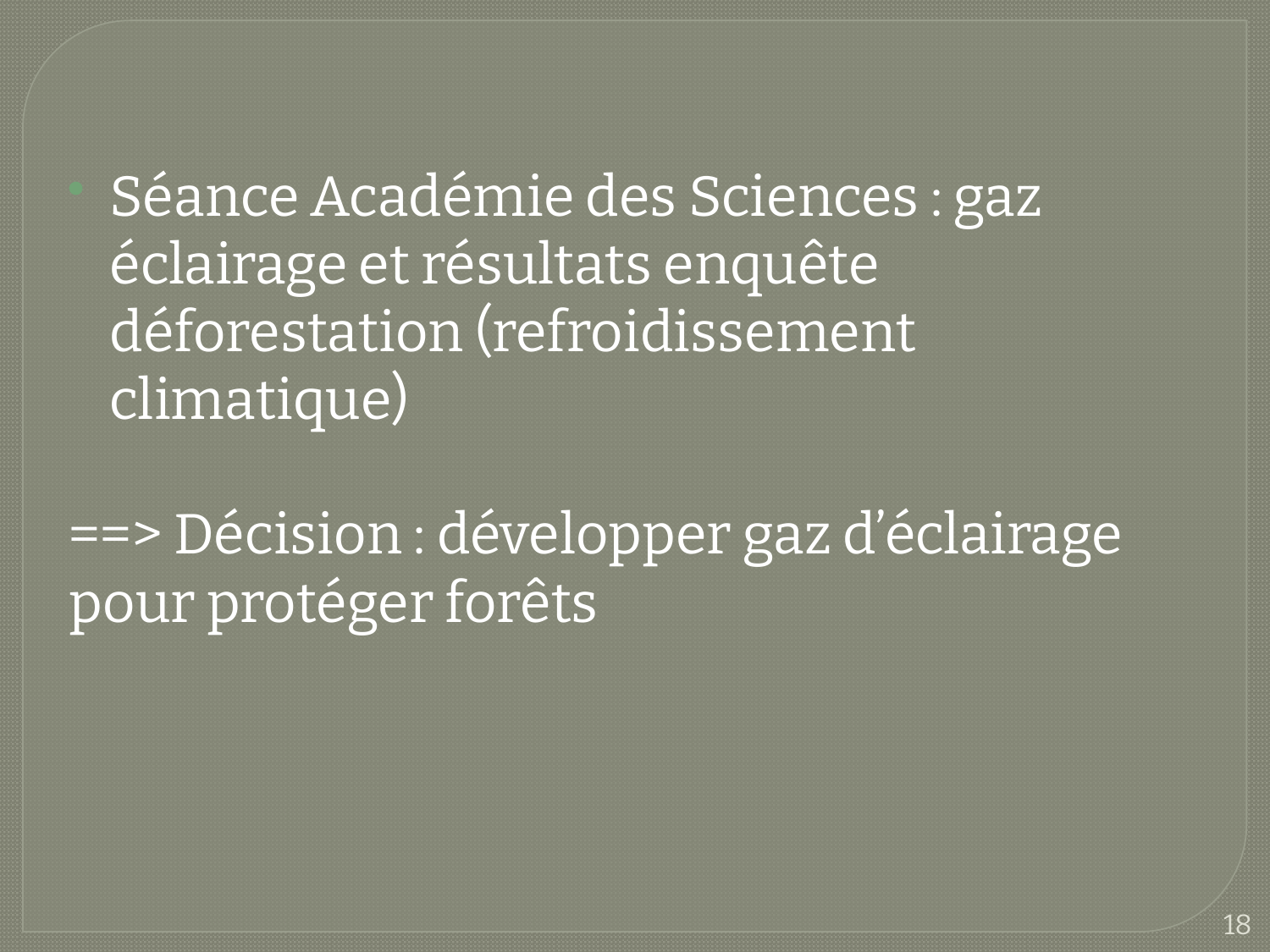

Séance Académie des Sciences : gaz éclairage et résultats enquête déforestation (refroidissement climatique)

==> Décision : développer gaz d’éclairage pour protéger forêts

18